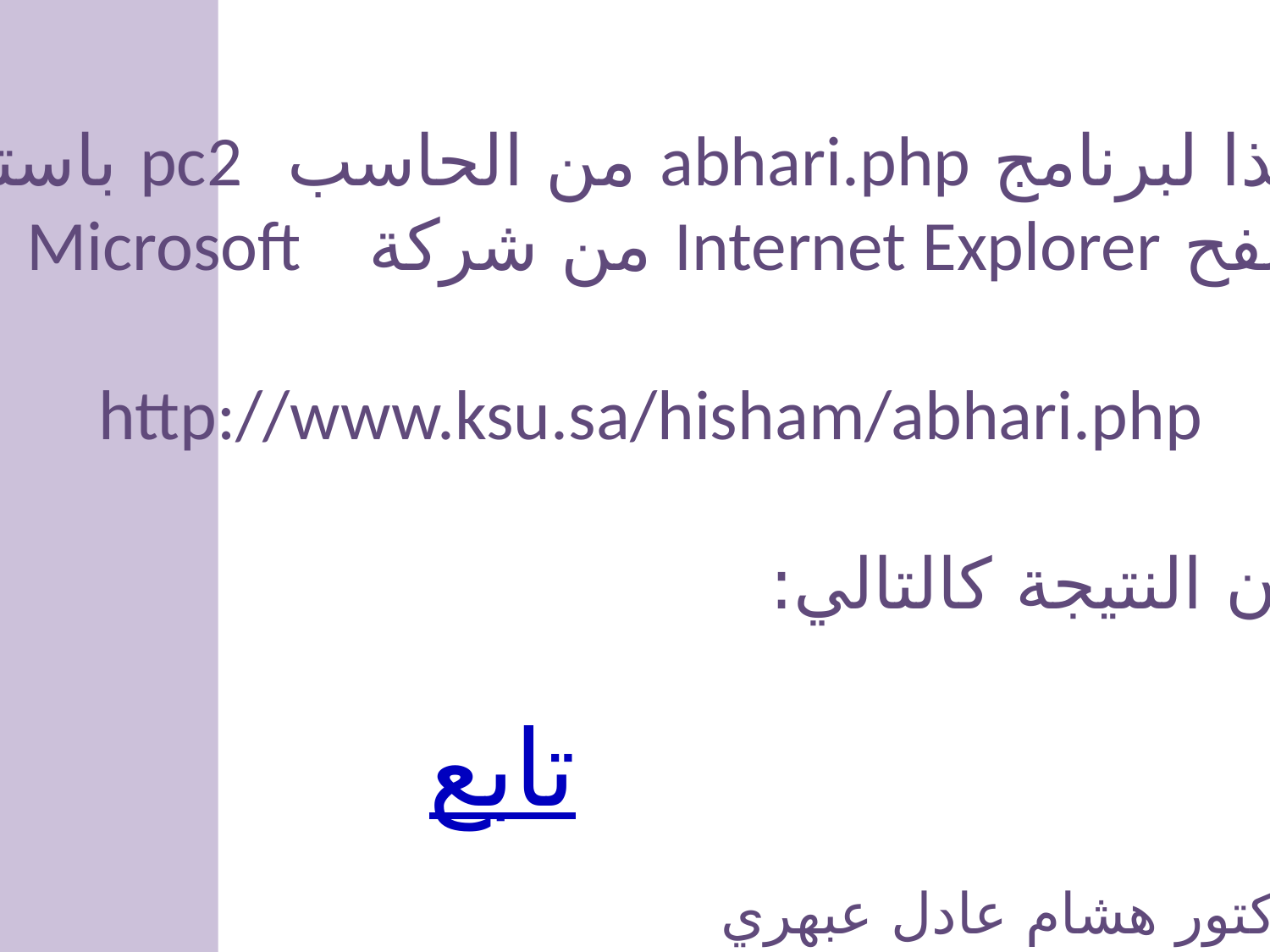

ننفذ هذا لبرنامج abhari.php من الحاسب  pc2 باستخدام
 المتصفح Internet Explorer من شركة   Microsoft

http://www.ksu.sa/hisham/abhari.php

 و تكون النتيجة كالتالي:
تابع
الدكتور هشام عادل عبهري